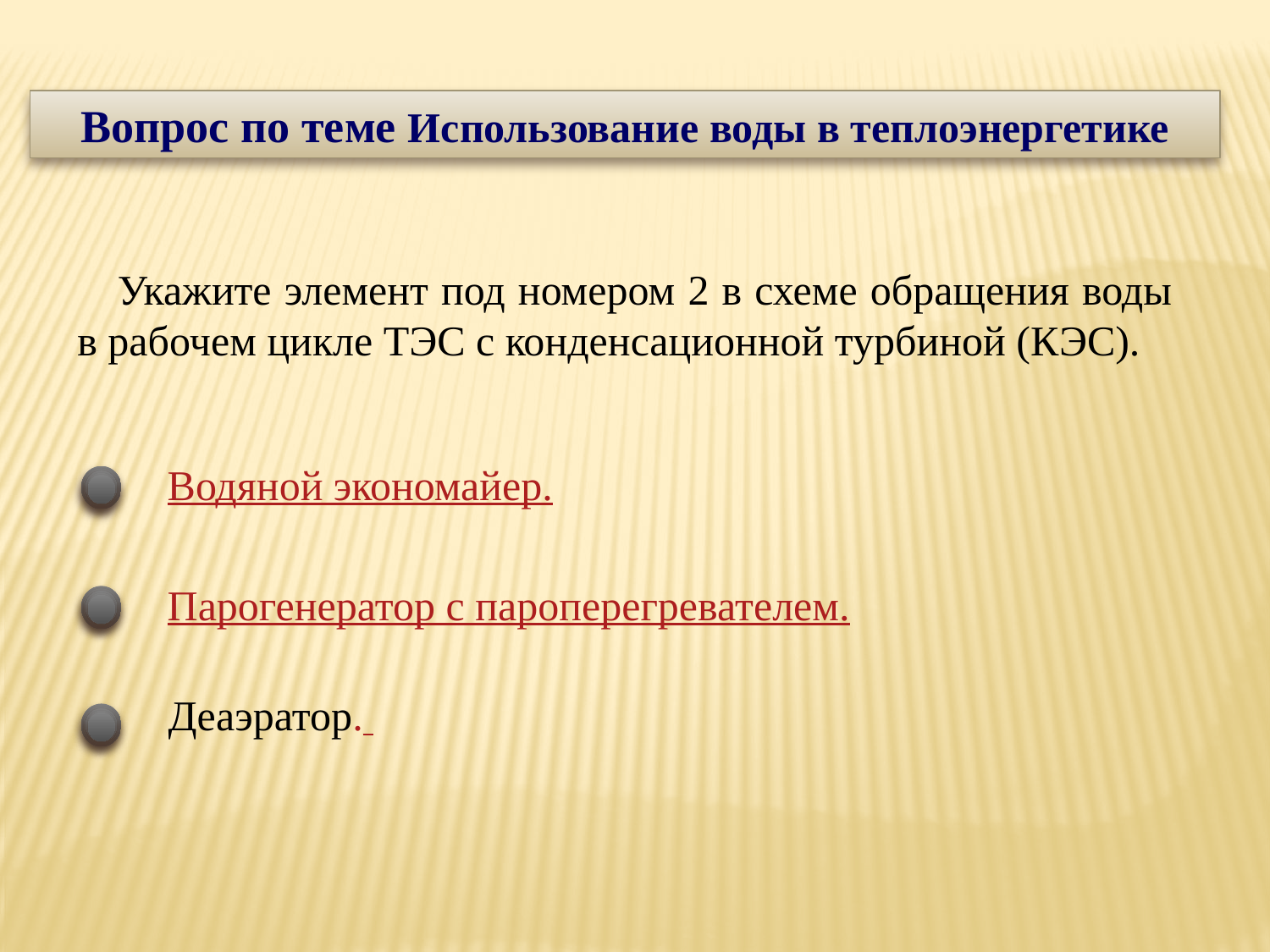

Вопрос по теме Использование воды в теплоэнергетике
Укажите элемент под номером 2 в схеме обращения воды в рабочем цикле ТЭС с конденсационной турбиной (КЭС).
Водяной экономайер.

Парогенератор с пароперегревателем.

 Деаэратор.